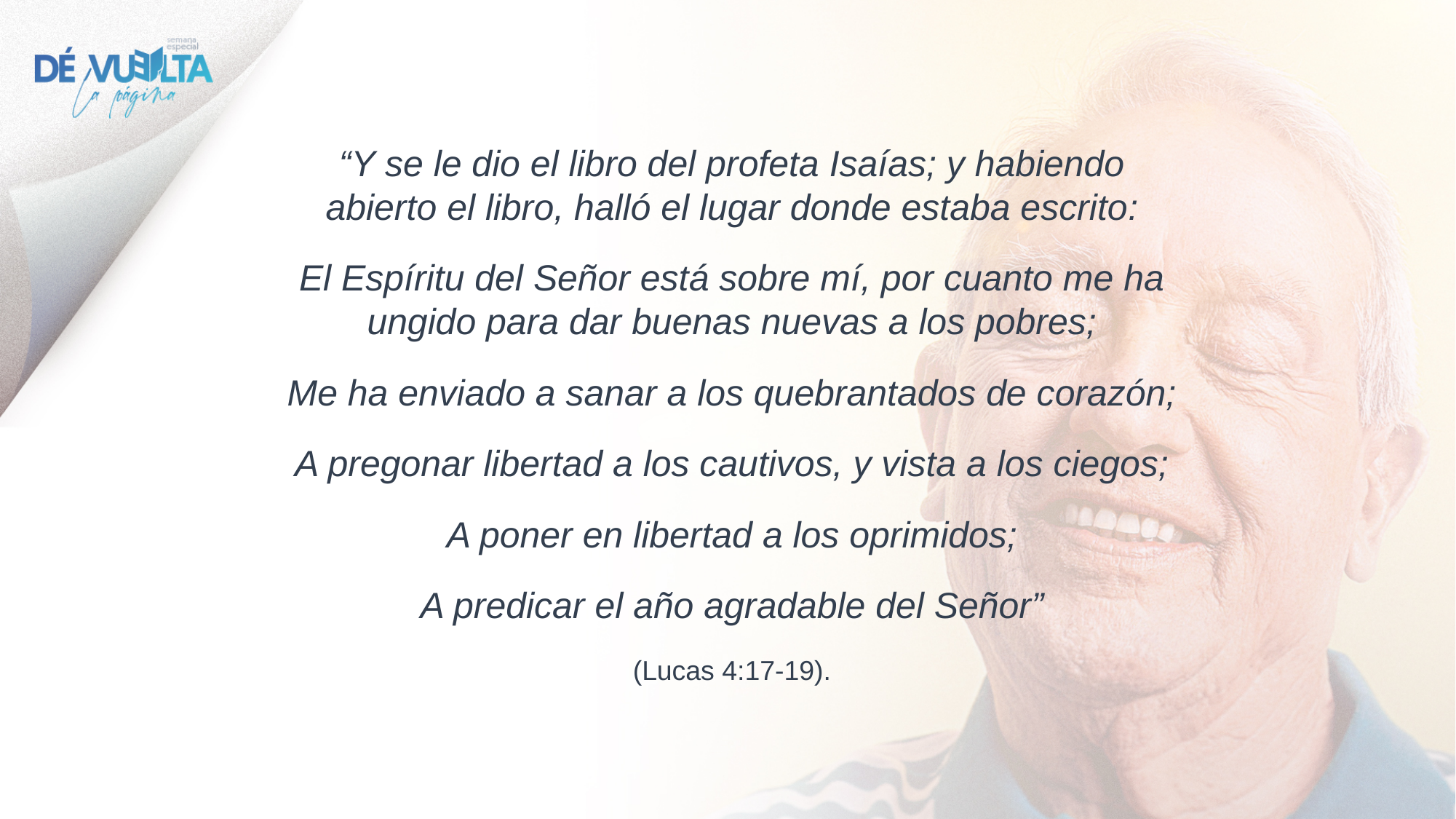

“Y se le dio el libro del profeta Isaías; y habiendo abierto el libro, halló el lugar donde estaba escrito:
El Espíritu del Señor está sobre mí, por cuanto me ha ungido para dar buenas nuevas a los pobres;
Me ha enviado a sanar a los quebrantados de corazón;
A pregonar libertad a los cautivos, y vista a los ciegos;
A poner en libertad a los oprimidos;
A predicar el año agradable del Señor”
(Lucas 4:17-19).